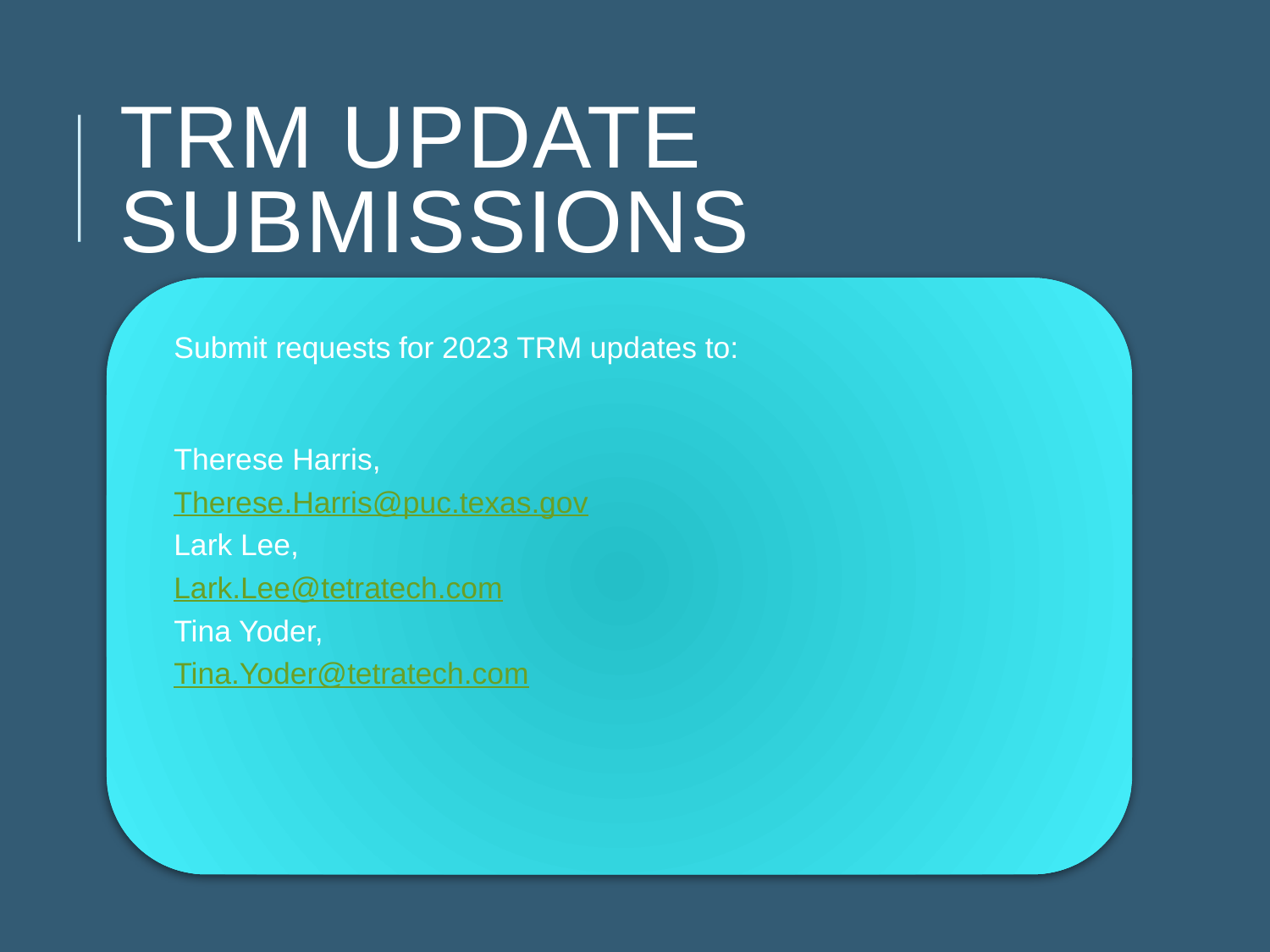

TRM Update Submissions
Submit requests for 2023 TRM updates to:
Therese Harris,
Therese.Harris@puc.texas.gov
Lark Lee,
Lark.Lee@tetratech.com
Tina Yoder,
Tina.Yoder@tetratech.com